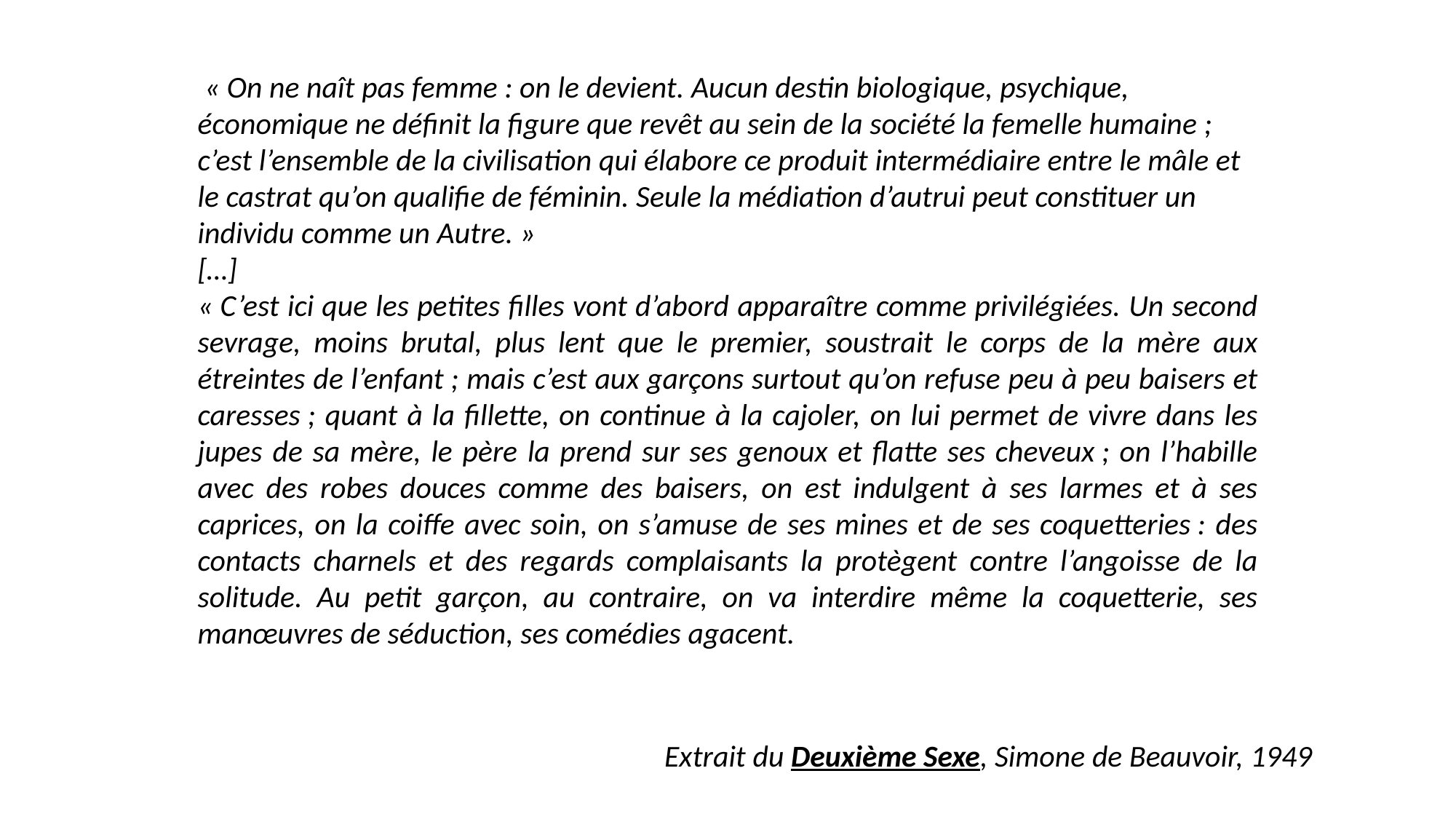

« On ne naît pas femme : on le devient. Aucun destin biologique, psychique, économique ne définit la figure que revêt au sein de la société la femelle humaine ; c’est l’ensemble de la civilisation qui élabore ce produit intermédiaire entre le mâle et le castrat qu’on qualifie de féminin. Seule la médiation d’autrui peut constituer un individu comme un Autre. »
[…]
« C’est ici que les petites filles vont d’abord apparaître comme privilégiées. Un second sevrage, moins brutal, plus lent que le premier, soustrait le corps de la mère aux étreintes de l’enfant ; mais c’est aux garçons surtout qu’on refuse peu à peu baisers et caresses ; quant à la fillette, on continue à la cajoler, on lui permet de vivre dans les jupes de sa mère, le père la prend sur ses genoux et flatte ses cheveux ; on l’habille avec des robes douces comme des baisers, on est indulgent à ses larmes et à ses caprices, on la coiffe avec soin, on s’amuse de ses mines et de ses coquetteries : des contacts charnels et des regards complaisants la protègent contre l’angoisse de la solitude. Au petit garçon, au contraire, on va interdire même la coquetterie, ses manœuvres de séduction, ses comédies agacent.

Extrait du Deuxième Sexe, Simone de Beauvoir, 1949